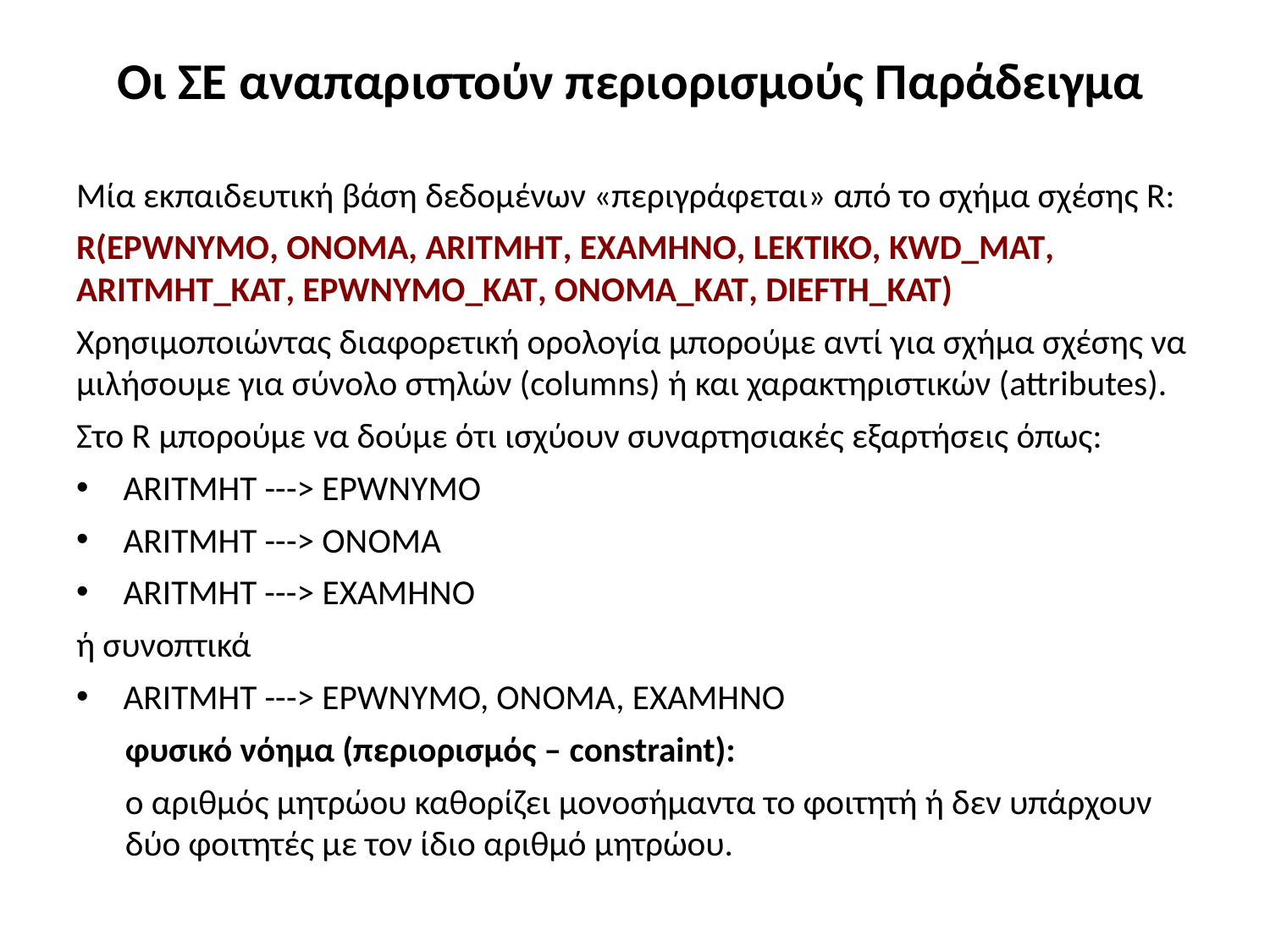

# Οι ΣΕ αναπαριστούν περιορισμούς Παράδειγμα
Μία εκπαιδευτική βάση δεδομένων «περιγράφεται» από το σχήμα σχέσης R:
R(EPWNYMO, ONOMA, ARITMHT, EXAMHNO, LEKTIKO, KWD_MAT,  ARITMHT_KAT, EPWNYMO_KAT, ONOMA_KAT, DIEFTH_KAT)
Χρησιμοποιώντας διαφορετική ορολογία μπορούμε αντί για σχήμα σχέσης να μιλήσουμε για σύνολο στηλών (columns) ή και χαρακτηριστικών (attributes).
Στο R μπορούμε να δούμε ότι ισχύουν συναρτησιακές εξαρτήσεις όπως:
ARITMHT ---> EPWNYMO
ARITMHT ---> ONOMA
ARITMHT ---> EXAMHNO
ή συνοπτικά
ARITMHT ---> EPWNYMO, ONOMA, EXAMHNO
φυσικό νόημα (περιορισμός – constraint):
ο αριθμός μητρώου καθορίζει μονοσήμαντα το φοιτητή ή δεν υπάρχουν δύο φοιτητές με τον ίδιο αριθμό μητρώου.